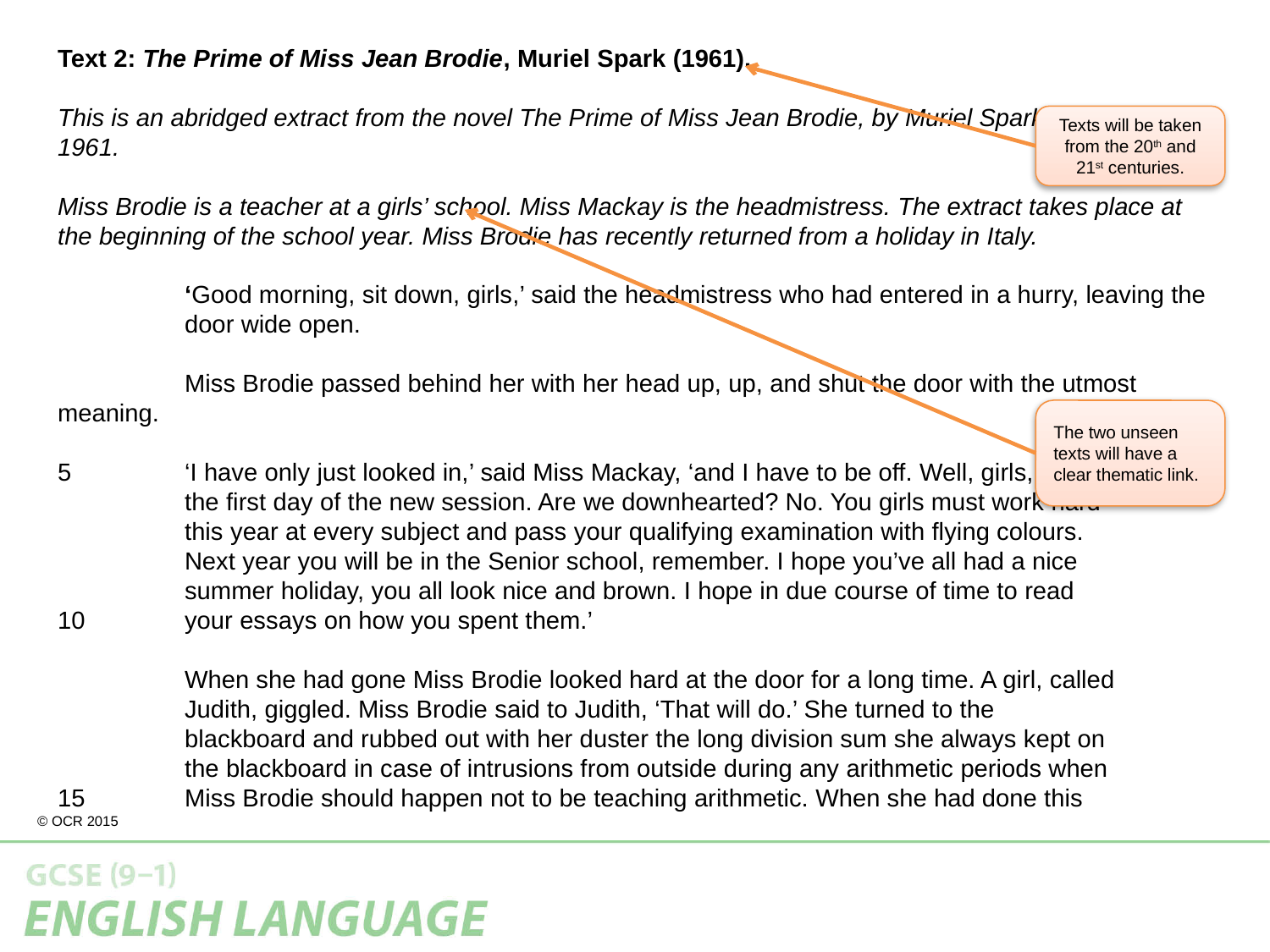

Text 2: The Prime of Miss Jean Brodie, Muriel Spark (1961).

This is an abridged extract from the novel The Prime of Miss Jean Brodie, by Muriel Spark, published in 1961.

Miss Brodie is a teacher at a girls’ school. Miss Mackay is the headmistress. The extract takes place at the beginning of the school year. Miss Brodie has recently returned from a holiday in Italy.

	‘Good morning, sit down, girls,’ said the headmistress who had entered in a hurry, leaving the 	door wide open.

	Miss Brodie passed behind her with her head up, up, and shut the door with the utmost 	meaning.

5	‘I have only just looked in,’ said Miss Mackay, ‘and I have to be off. Well, girls, this is
	the first day of the new session. Are we downhearted? No. You girls must work hard
	this year at every subject and pass your qualifying examination with flying colours.
	Next year you will be in the Senior school, remember. I hope you’ve all had a nice
	summer holiday, you all look nice and brown. I hope in due course of time to read
10	your essays on how you spent them.’

	When she had gone Miss Brodie looked hard at the door for a long time. A girl, called
	Judith, giggled. Miss Brodie said to Judith, ‘That will do.’ She turned to the
	blackboard and rubbed out with her duster the long division sum she always kept on
	the blackboard in case of intrusions from outside during any arithmetic periods when
15	Miss Brodie should happen not to be teaching arithmetic. When she had done this
Texts will be taken from the 20th and 21st centuries.
The two unseen texts will have a clear thematic link.